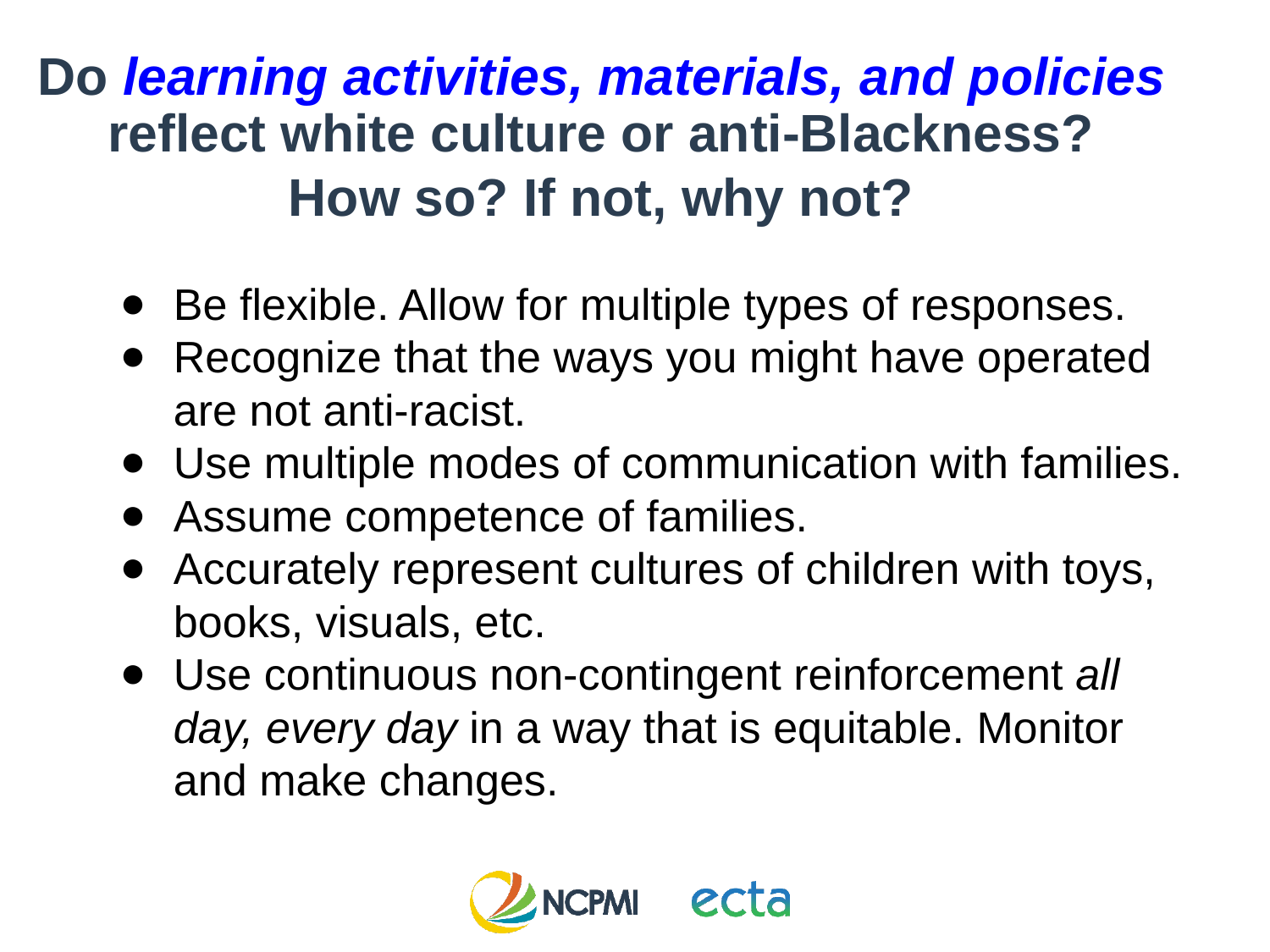

Do learning activities, materials, and policies reflect white culture or anti-Blackness?
How so? If not, why not?
Be flexible. Allow for multiple types of responses.
Recognize that the ways you might have operated are not anti-racist.
Use multiple modes of communication with families.
Assume competence of families.
Accurately represent cultures of children with toys, books, visuals, etc.
Use continuous non-contingent reinforcement all day, every day in a way that is equitable. Monitor and make changes.